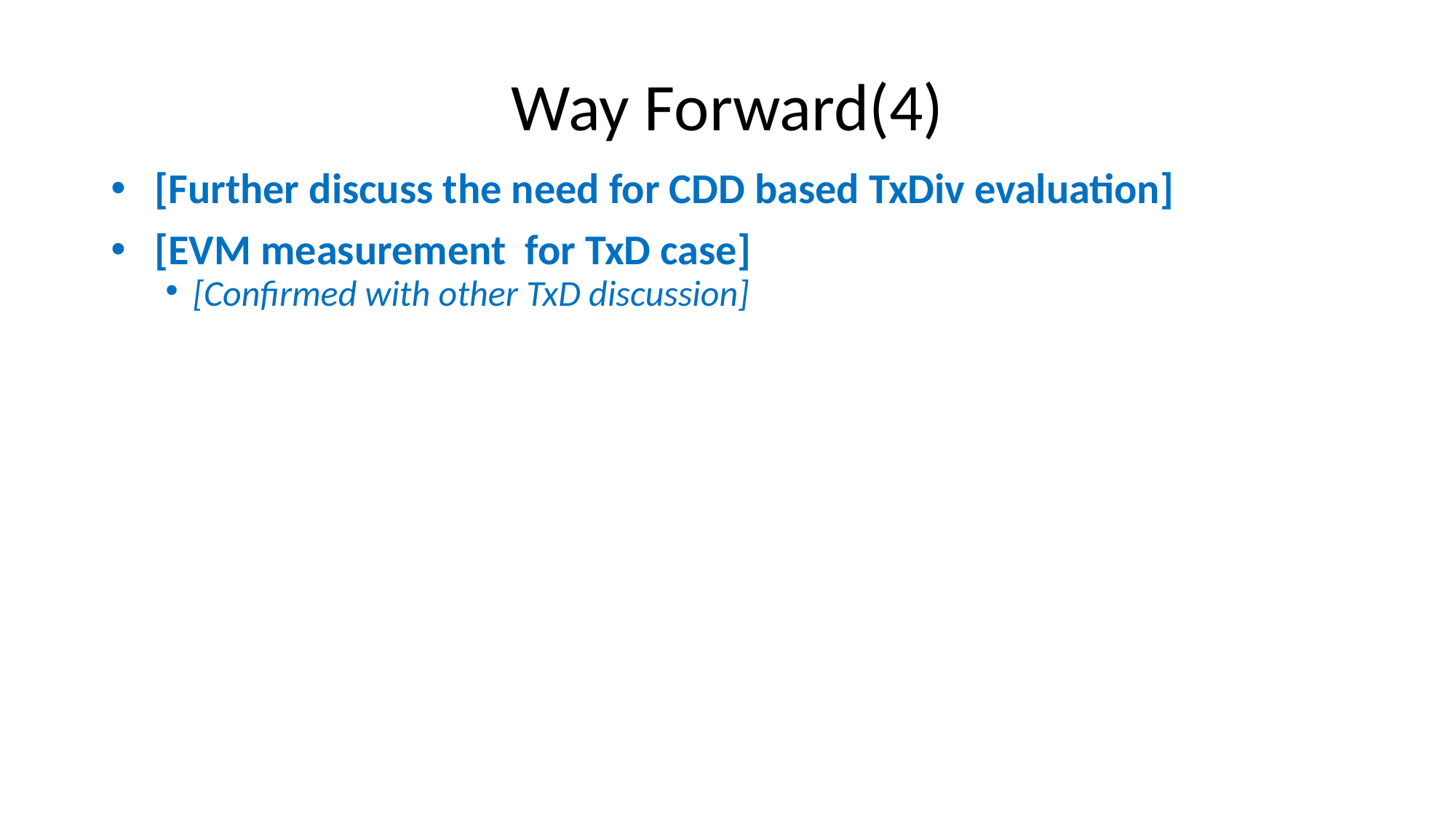

# Way Forward(4)
[Further discuss the need for CDD based TxDiv evaluation]
[EVM measurement  for TxD case]
[Confirmed with other TxD discussion]